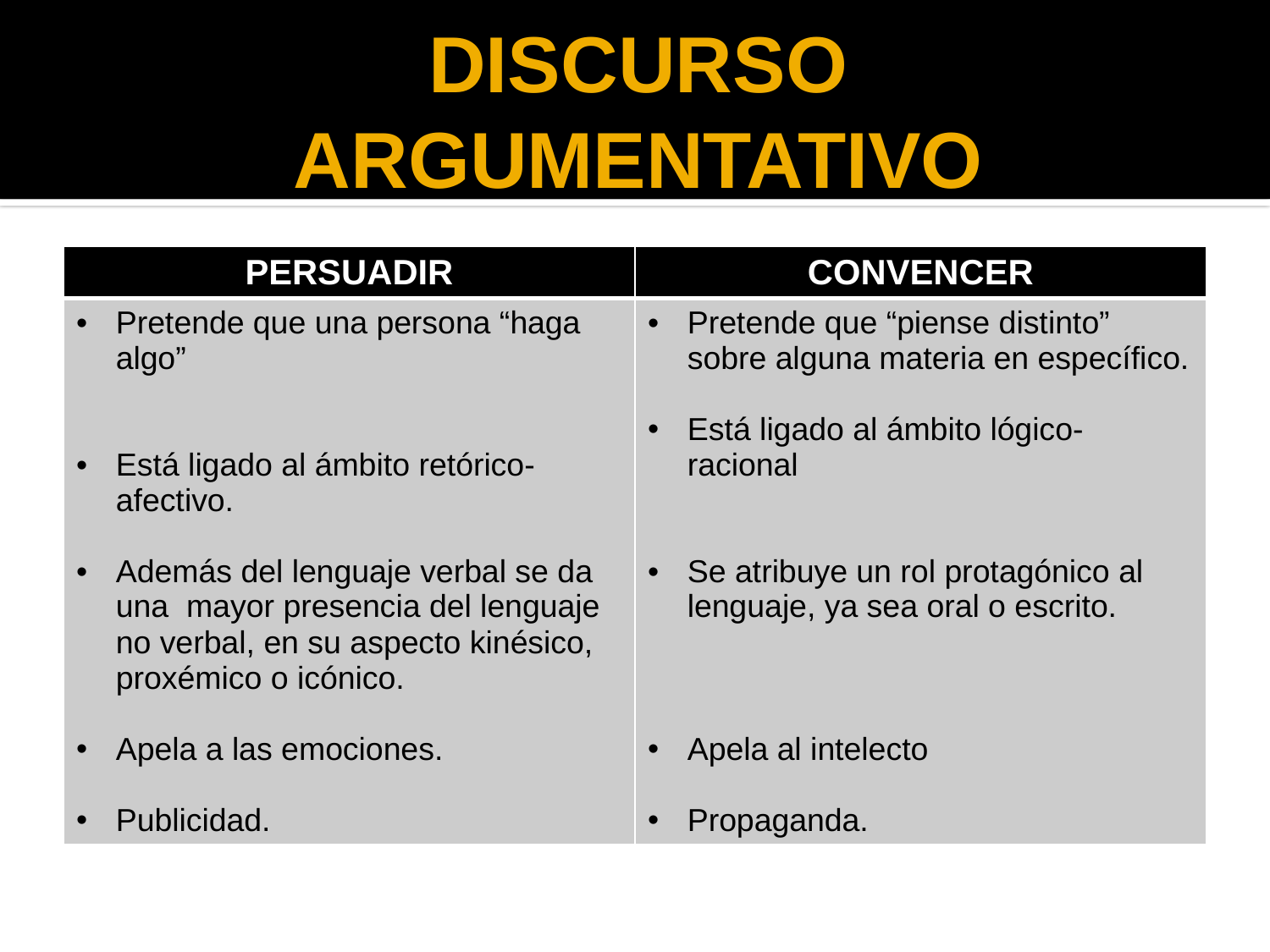

# DISCURSO ARGUMENTATIVO
| PERSUADIR | CONVENCER |
| --- | --- |
| Pretende que una persona “haga algo” Está ligado al ámbito retórico-afectivo. Además del lenguaje verbal se da una mayor presencia del lenguaje no verbal, en su aspecto kinésico, proxémico o icónico. Apela a las emociones. Publicidad. | Pretende que “piense distinto” sobre alguna materia en específico. Está ligado al ámbito lógico-racional Se atribuye un rol protagónico al lenguaje, ya sea oral o escrito. Apela al intelecto Propaganda. |